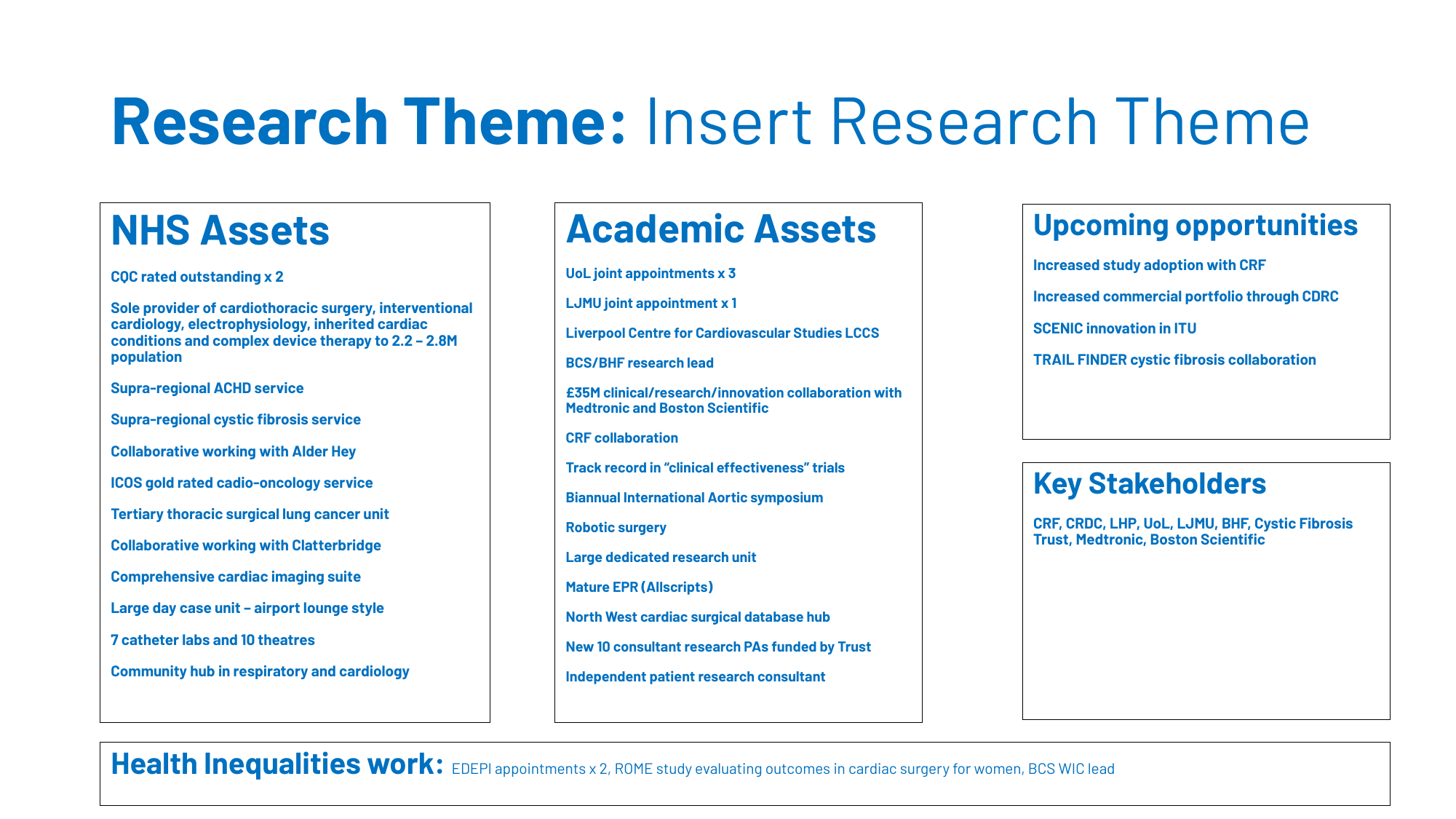

# Research Theme: Insert Research Theme
NHS Assets
CQC rated outstanding x 2
Sole provider of cardiothoracic surgery, interventional cardiology, electrophysiology, inherited cardiac conditions and complex device therapy to 2.2 – 2.8M population
Supra-regional ACHD service
Supra-regional cystic fibrosis service
Collaborative working with Alder Hey
ICOS gold rated cadio-oncology service
Tertiary thoracic surgical lung cancer unit
Collaborative working with Clatterbridge
Comprehensive cardiac imaging suite
Large day case unit – airport lounge style
7 catheter labs and 10 theatres
Community hub in respiratory and cardiology

Academic Assets
UoL joint appointments x 3
LJMU joint appointment x 1
Liverpool Centre for Cardiovascular Studies LCCS
BCS/BHF research lead
£35M clinical/research/innovation collaboration with Medtronic and Boston Scientific
CRF collaboration
Track record in “clinical effectiveness” trials
Biannual International Aortic symposium
Robotic surgery
Large dedicated research unit
Mature EPR (Allscripts)
North West cardiac surgical database hub
New 10 consultant research PAs funded by Trust
Independent patient research consultant

Upcoming opportunities
Increased study adoption with CRF
Increased commercial portfolio through CDRC
SCENIC innovation in ITU
TRAIL FINDER cystic fibrosis collaboration
Key Stakeholders
CRF, CRDC, LHP, UoL, LJMU, BHF, Cystic Fibrosis Trust, Medtronic, Boston Scientific
Health Inequalities work: EDEPI appointments x 2, ROME study evaluating outcomes in cardiac surgery for women, BCS WIC lead